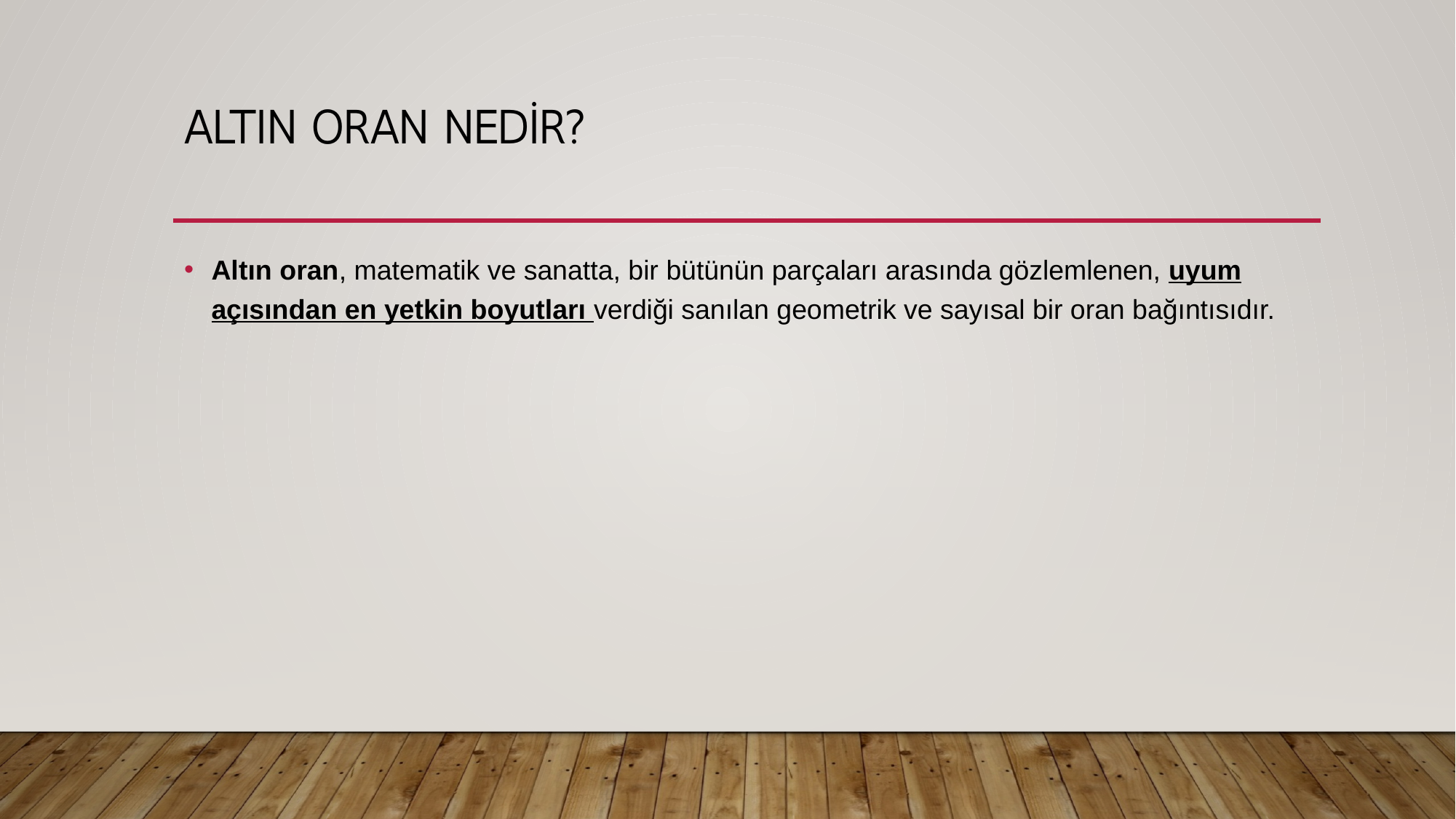

# ALTIN ORAN NEDİR?
Altın oran, matematik ve sanatta, bir bütünün parçaları arasında gözlemlenen, uyum açısından en yetkin boyutları verdiği sanılan geometrik ve sayısal bir oran bağıntısıdır.